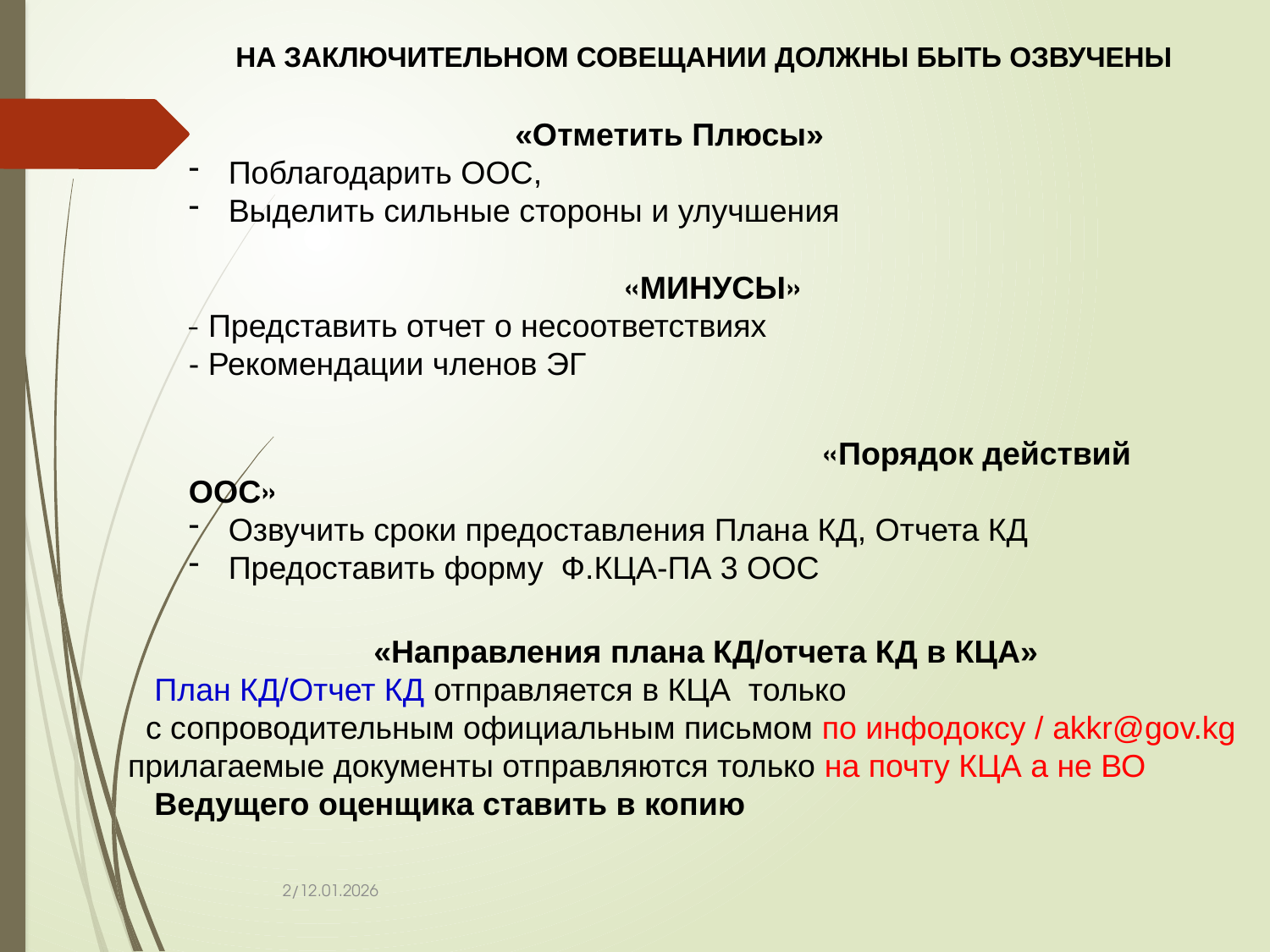

НА ЗАКЛЮЧИТЕЛЬНОМ СОВЕЩАНИИ ДОЛЖНЫ БЫТЬ ОЗВУЧЕНЫ
«Отметить Плюсы»
Поблагодарить ООС,
Выделить сильные стороны и улучшения
«МИНУСЫ»
- Представить отчет о несоответствиях
- Рекомендации членов ЭГ
					«Порядок действий ООС»
Озвучить сроки предоставления Плана КД, Отчета КД
Предоставить форму  Ф.КЦА-ПА 3 ООС
    «Направления плана КД/отчета КД в КЦА»
    План КД/Отчет КД отправляется в КЦА  только
   с сопроводительным официальным письмом по инфодоксу / akkr@gov.kg
 прилагаемые документы отправляются только на почту КЦА а не ВО
    Ведущего оценщика ставить в копию
2/12.01.2026